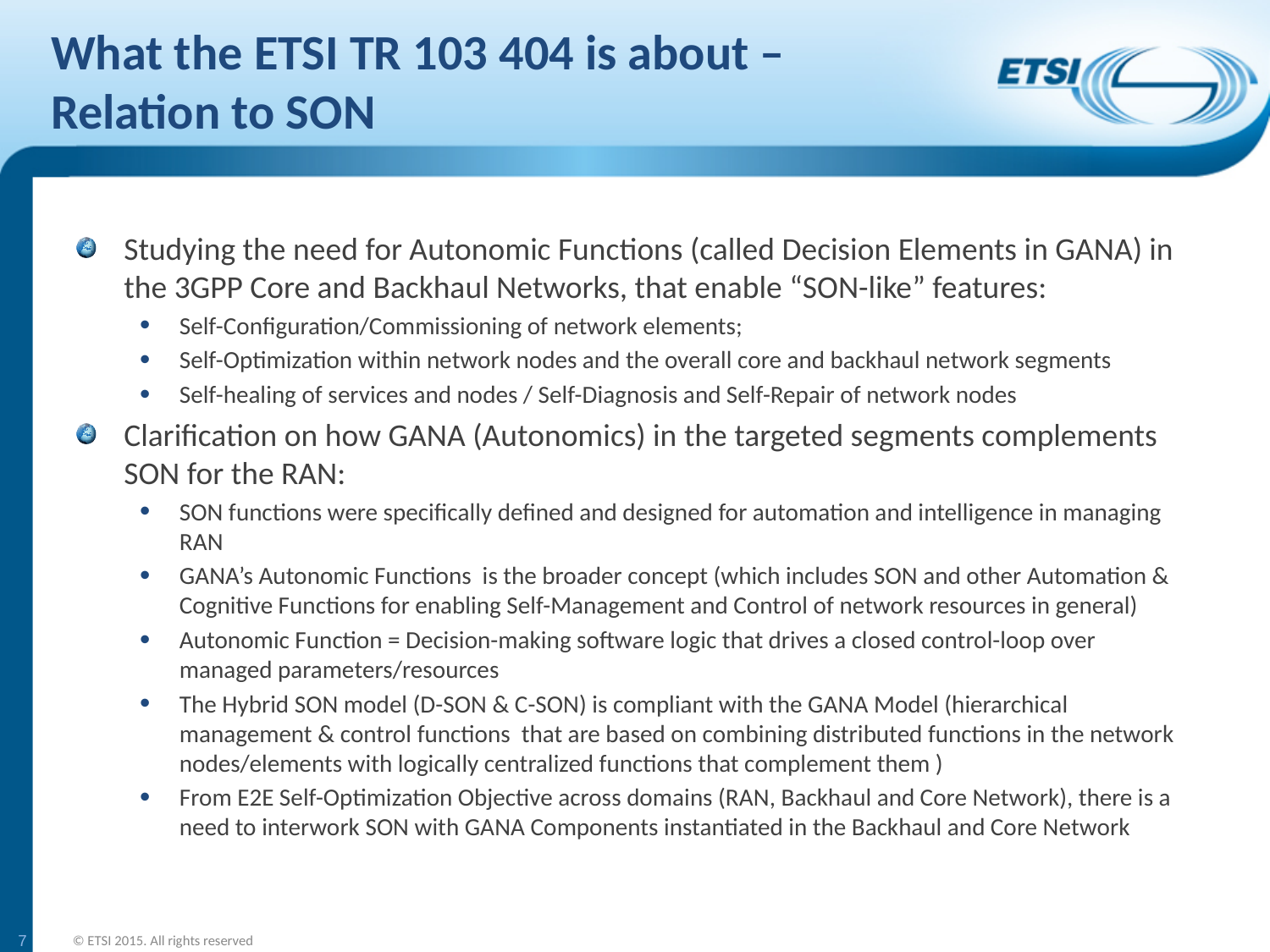

# What the ETSI TR 103 404 is about – Relation to SON
Studying the need for Autonomic Functions (called Decision Elements in GANA) in the 3GPP Core and Backhaul Networks, that enable “SON-like” features:
Self-Configuration/Commissioning of network elements;
Self-Optimization within network nodes and the overall core and backhaul network segments
Self-healing of services and nodes / Self-Diagnosis and Self-Repair of network nodes
Clarification on how GANA (Autonomics) in the targeted segments complements SON for the RAN:
SON functions were specifically defined and designed for automation and intelligence in managing RAN
GANA’s Autonomic Functions  is the broader concept (which includes SON and other Automation & Cognitive Functions for enabling Self-Management and Control of network resources in general)
Autonomic Function = Decision-making software logic that drives a closed control-loop over managed parameters/resources
The Hybrid SON model (D-SON & C-SON) is compliant with the GANA Model (hierarchical management & control functions  that are based on combining distributed functions in the network nodes/elements with logically centralized functions that complement them )
From E2E Self-Optimization Objective across domains (RAN, Backhaul and Core Network), there is a need to interwork SON with GANA Components instantiated in the Backhaul and Core Network
7
© ETSI 2015. All rights reserved